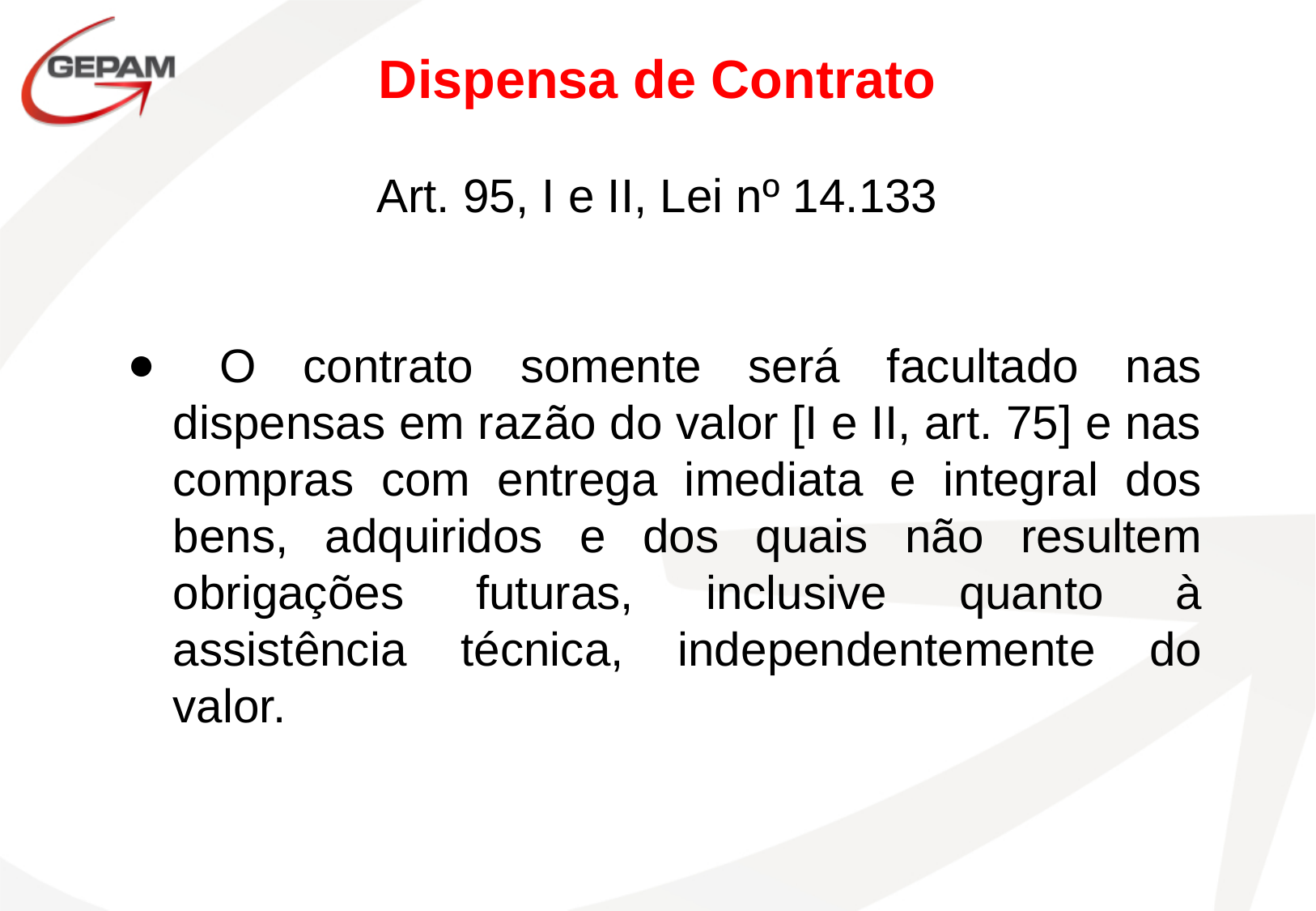

Dispensa de Contrato

Art. 95, I e II, Lei nº 14.133

 O contrato somente será facultado nas dispensas em razão do valor [I e II, art. 75] e nas compras com entrega imediata e integral dos bens, adquiridos e dos quais não resultem obrigações futuras, inclusive quanto à assistência técnica, independentemente do valor.